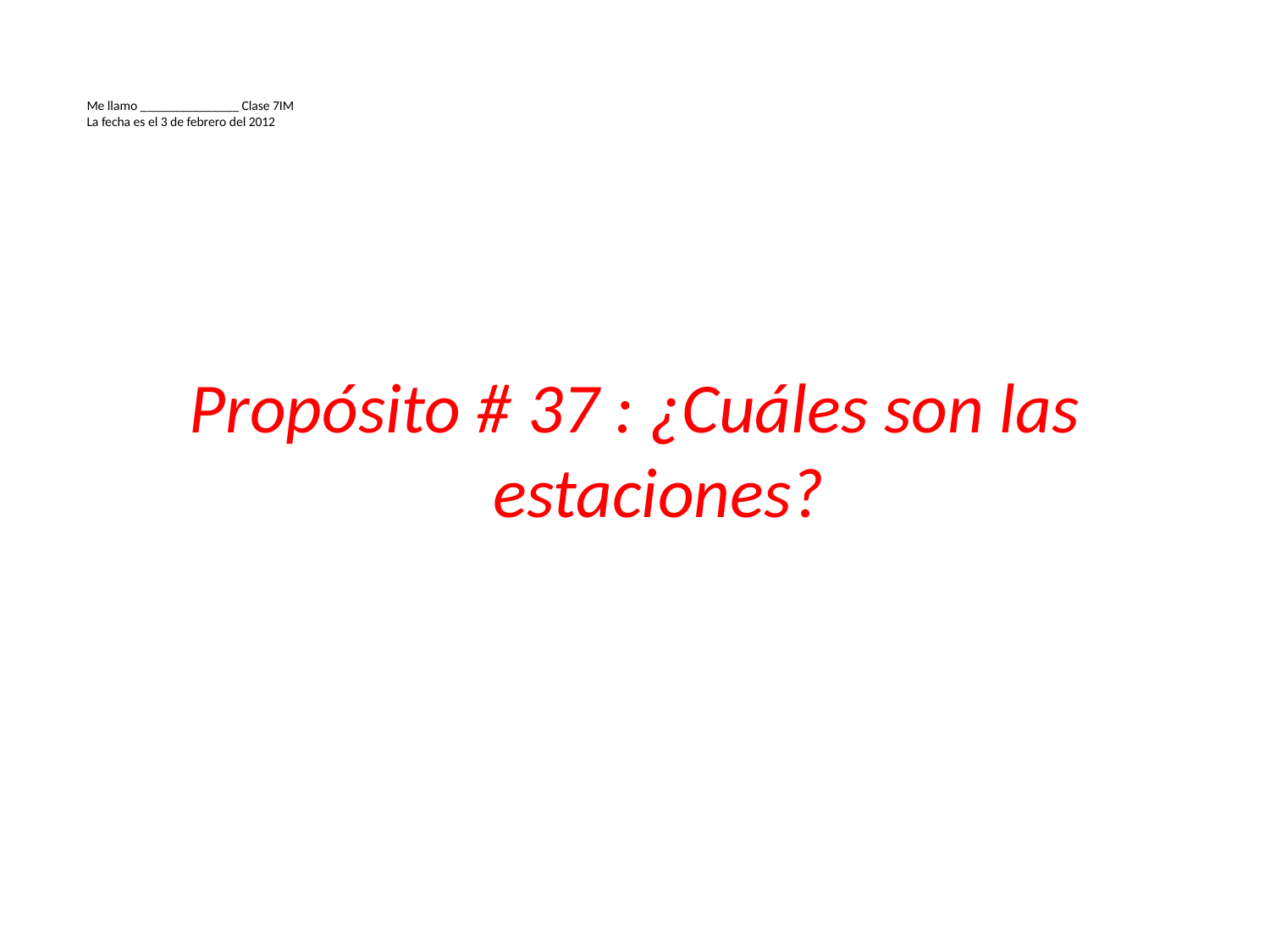

# Me llamo _______________ Clase 7IM La fecha es el 3 de febrero del 2012

Propósito # 37 : ¿Cuáles son las estaciones?